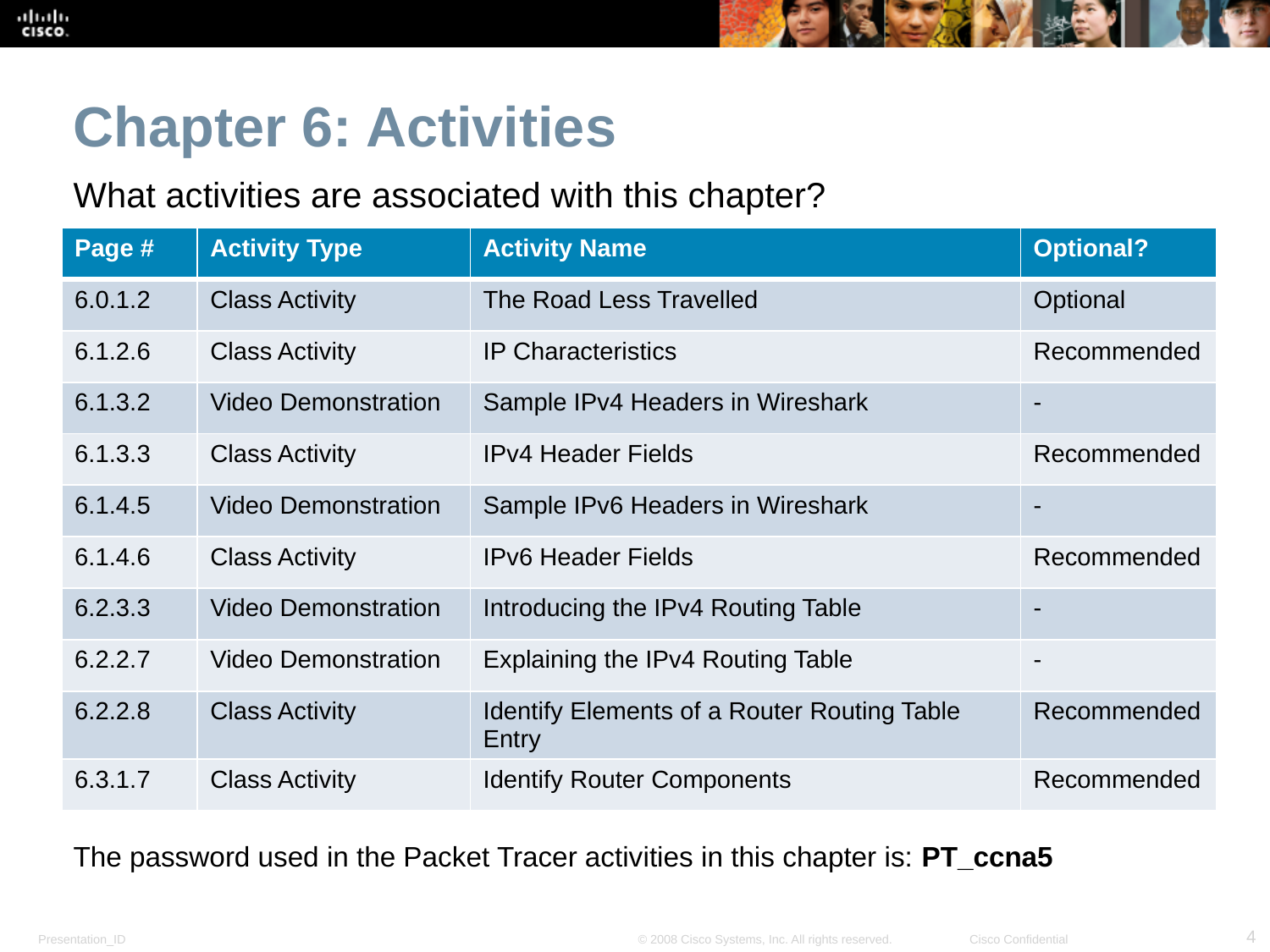

Chapter 6: Activities
What activities are associated with this chapter?

| Page # | Activity Type | Activity Name | Optional? |
| --- | --- | --- | --- |
| 6.0.1.2 | Class Activity | The Road Less Travelled | Optional |
| 6.1.2.6 | Class Activity | IP Characteristics | Recommended |
| 6.1.3.2 | Video Demonstration | Sample IPv4 Headers in Wireshark | - |
| 6.1.3.3 | Class Activity | IPv4 Header Fields | Recommended |
| 6.1.4.5 | Video Demonstration | Sample IPv6 Headers in Wireshark | - |
| 6.1.4.6 | Class Activity | IPv6 Header Fields | Recommended |
| 6.2.3.3 | Video Demonstration | Introducing the IPv4 Routing Table | - |
| 6.2.2.7 | Video Demonstration | Explaining the IPv4 Routing Table | - |
| 6.2.2.8 | Class Activity | Identify Elements of a Router Routing Table Entry | Recommended |
| 6.3.1.7 | Class Activity | Identify Router Components | Recommended |
The password used in the Packet Tracer activities in this chapter is: PT_ccna5